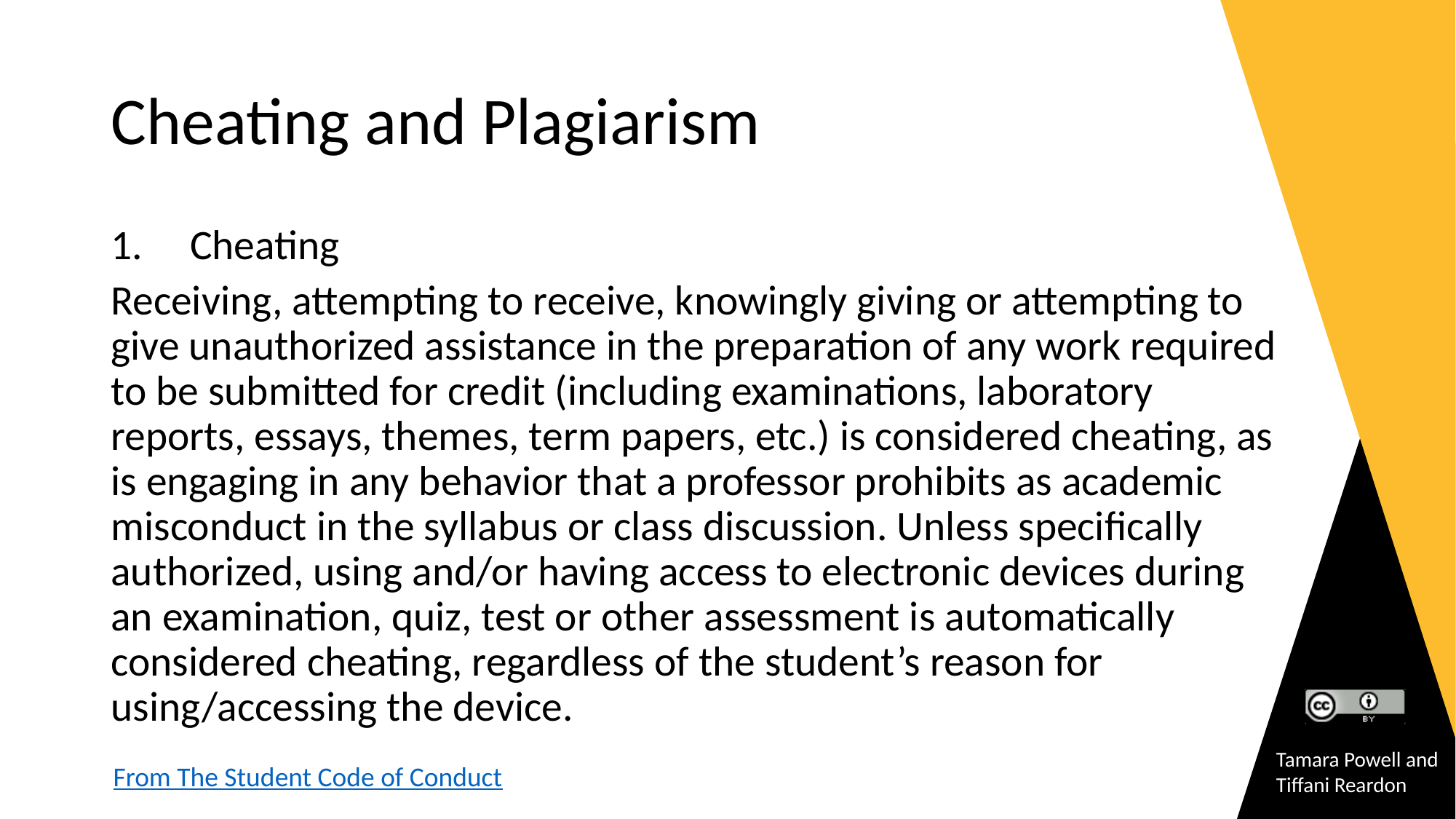

# Cheating and Plagiarism
Cheating
Receiving, attempting to receive, knowingly giving or attempting to give unauthorized assistance in the preparation of any work required to be submitted for credit (including examinations, laboratory reports, essays, themes, term papers, etc.) is considered cheating, as is engaging in any behavior that a professor prohibits as academic misconduct in the syllabus or class discussion. Unless specifically authorized, using and/or having access to electronic devices during an examination, quiz, test or other assessment is automatically considered cheating, regardless of the student’s reason for using/accessing the device.
From The Student Code of Conduct